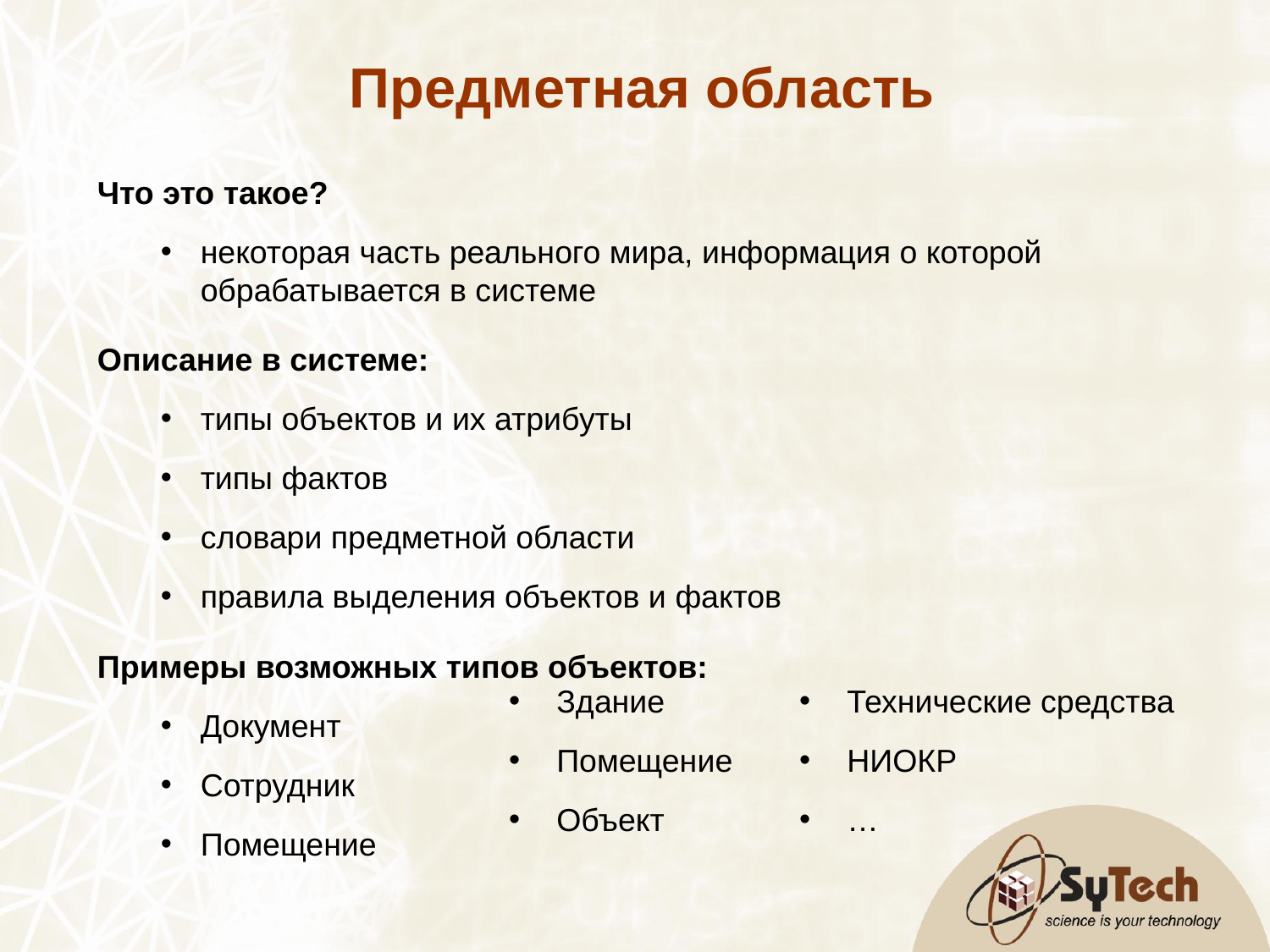

Предметная область
Что это такое?
некоторая часть реального мира, информация о которой обрабатывается в системе
Описание в системе:
типы объектов и их атрибуты
типы фактов
словари предметной области
правила выделения объектов и фактов
Примеры возможных типов объектов:
Документ
Сотрудник
Помещение
Здание
Помещение
Объект
Технические средства
НИОКР
…